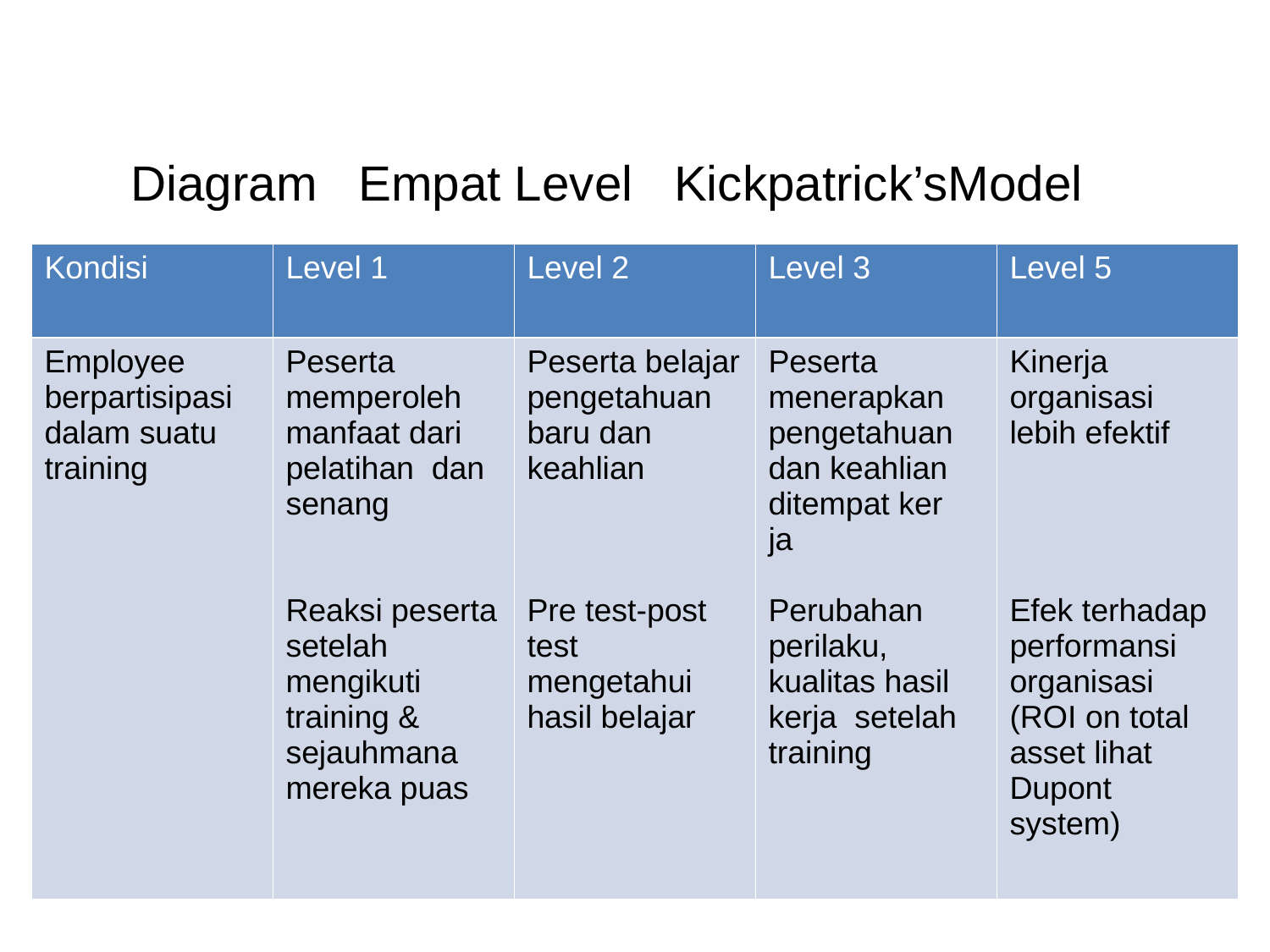

Diagram   Empat Level   Kickpatrick’sModel
| Kondisi | Level 1 | Level 2 | Level 3 | Level 5 |
| --- | --- | --- | --- | --- |
| Employee berpartisipasi dalam suatu training | Peserta memperoleh manfaat dari pelatihan dan senang Reaksi peserta setelah mengikuti training & sejauhmana mereka puas | Peserta belajar pengetahuan baru dan keahlian Pre test-post test mengetahui hasil belajar | Peserta menerapkan pengetahuan dan keahlian ditempat ker ja Perubahan perilaku, kualitas hasil kerja setelah training | Kinerja organisasi lebih efektif Efek terhadap performansi organisasi (ROI on total asset lihat Dupont system) |